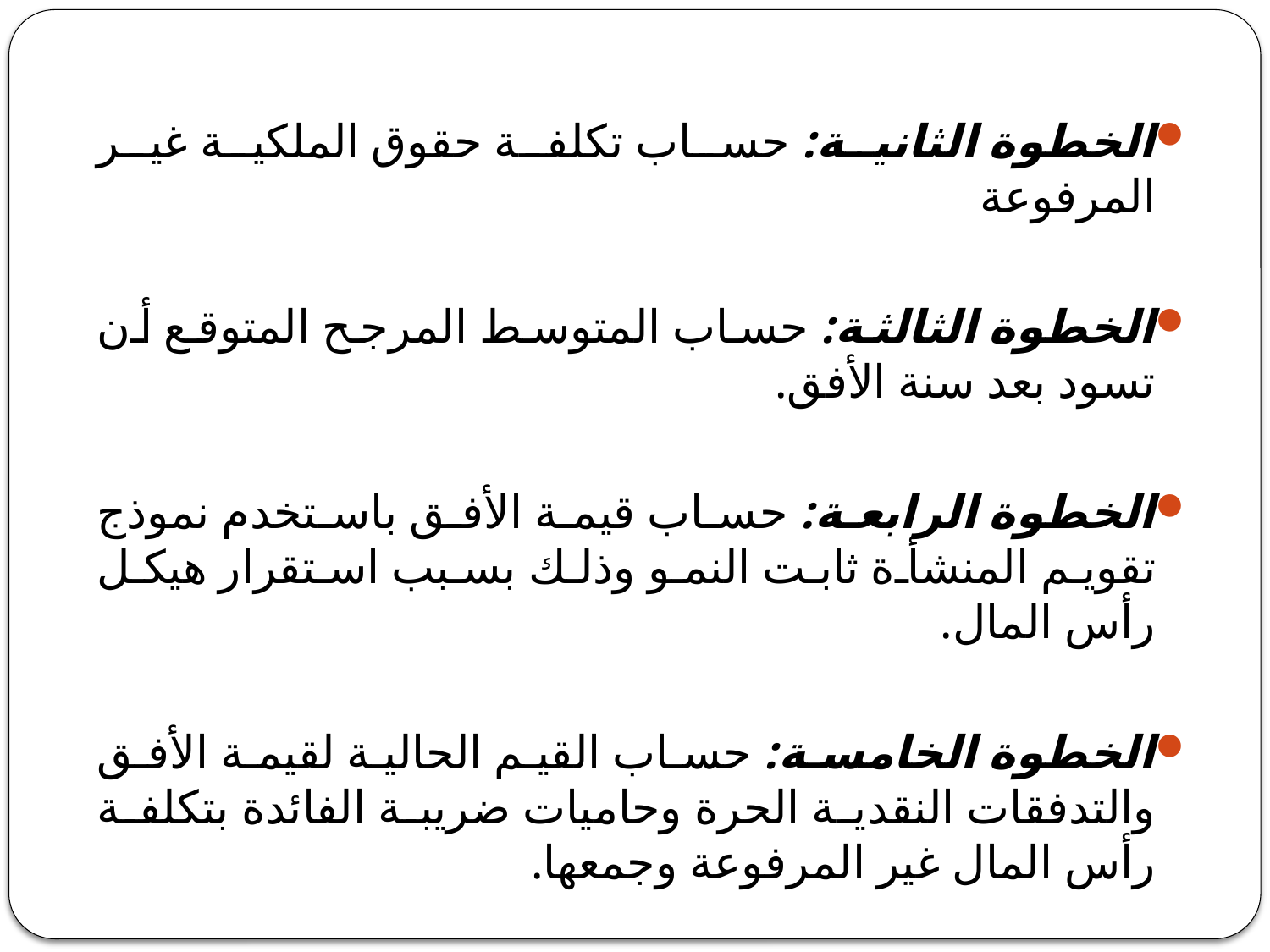

#
الخطوة الثانية: حساب تكلفة حقوق الملكية غير المرفوعة

الخطوة الثالثة: حساب المتوسط المرجح المتوقع أن تسود بعد سنة الأفق.

الخطوة الرابعة: حساب قيمة الأفق باستخدم نموذج تقويم المنشأة ثابت النمو وذلك بسبب استقرار هيكل رأس المال.

الخطوة الخامسة: حساب القيم الحالية لقيمة الأفق والتدفقات النقدية الحرة وحاميات ضريبة الفائدة بتكلفة رأس المال غير المرفوعة وجمعها.